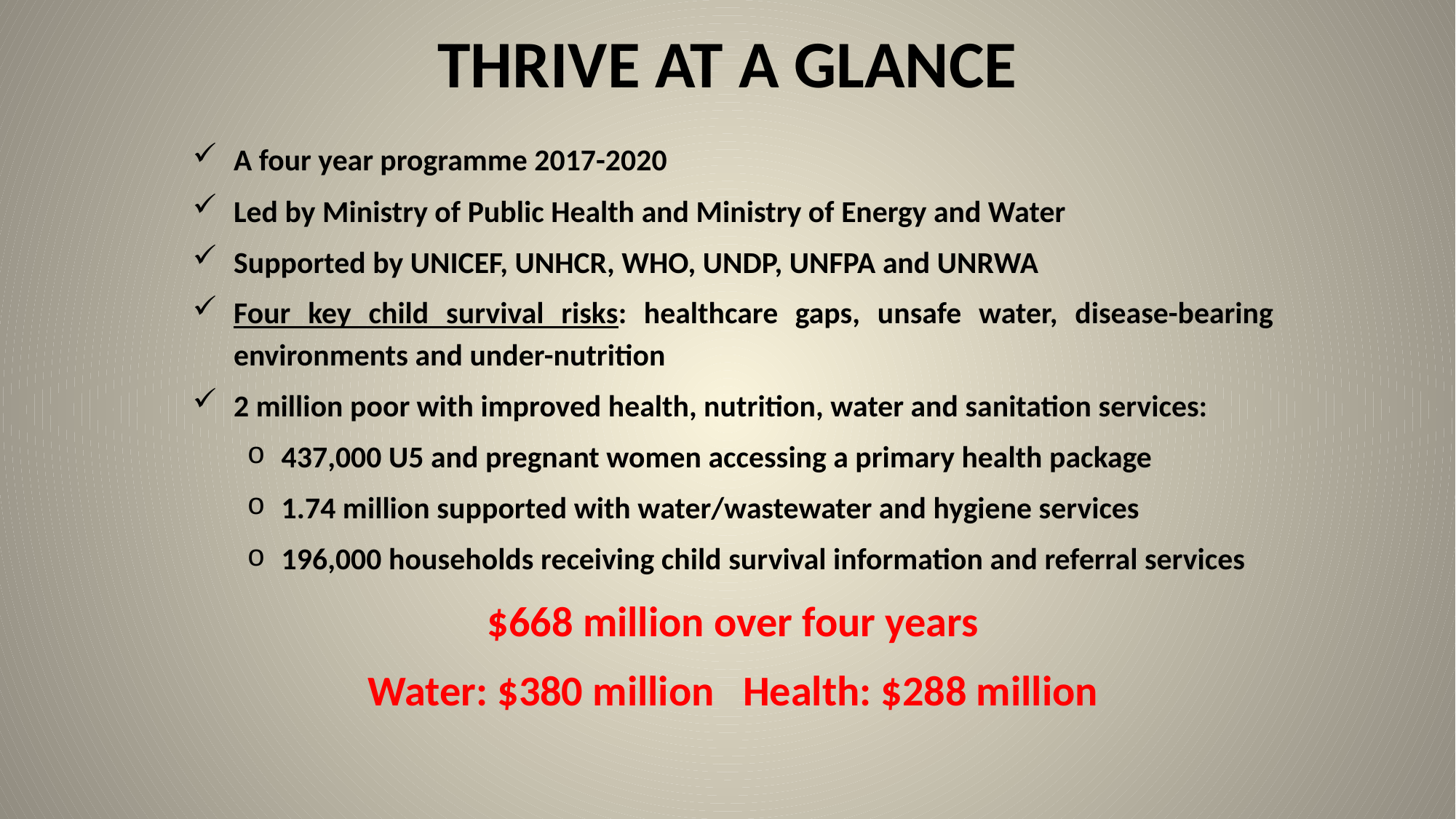

# THRIVE At A Glance
A four year programme 2017-2020
Led by Ministry of Public Health and Ministry of Energy and Water
Supported by UNICEF, UNHCR, WHO, UNDP, UNFPA and UNRWA
Four key child survival risks: healthcare gaps, unsafe water, disease-bearing environments and under-nutrition
2 million poor with improved health, nutrition, water and sanitation services:
437,000 U5 and pregnant women accessing a primary health package
1.74 million supported with water/wastewater and hygiene services
196,000 households receiving child survival information and referral services
$668 million over four years
Water: $380 million   Health: $288 million